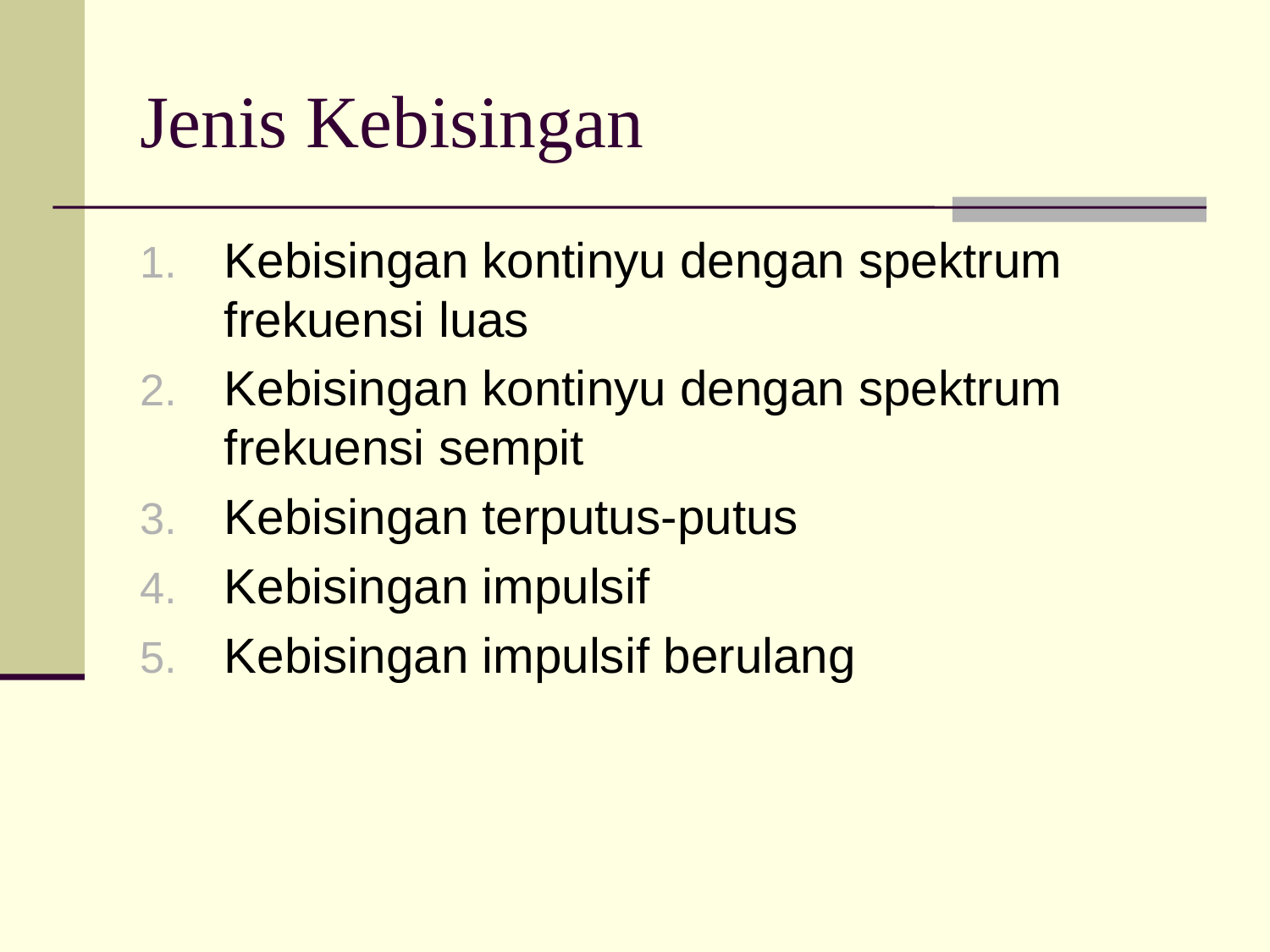

# Jenis Kebisingan
Kebisingan kontinyu dengan spektrum frekuensi luas
Kebisingan kontinyu dengan spektrum frekuensi sempit
Kebisingan terputus-putus
Kebisingan impulsif
Kebisingan impulsif berulang